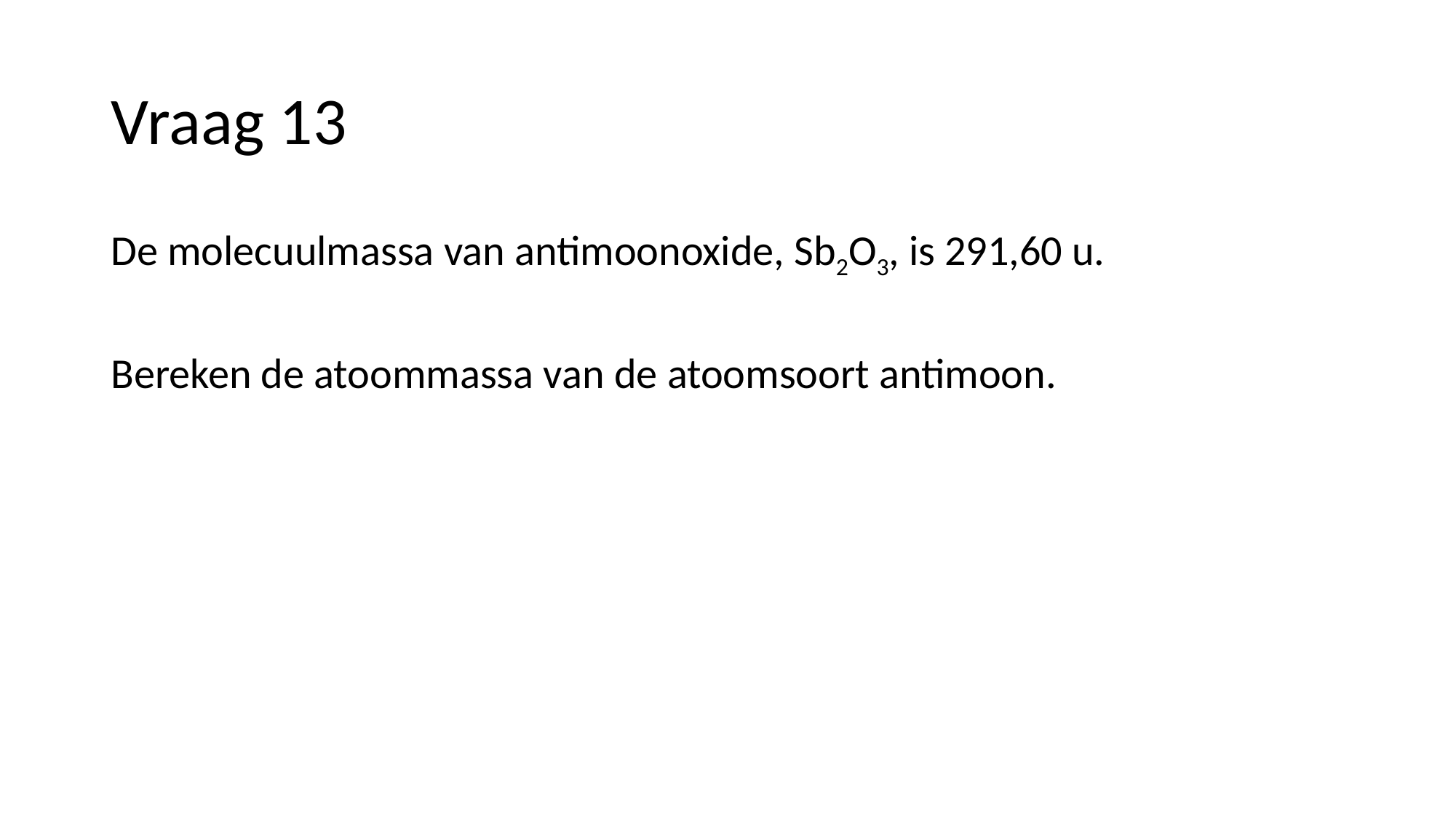

# Vraag 13
De molecuulmassa van antimoonoxide, Sb2O3, is 291,60 u.

Bereken de atoommassa van de atoomsoort antimoon.